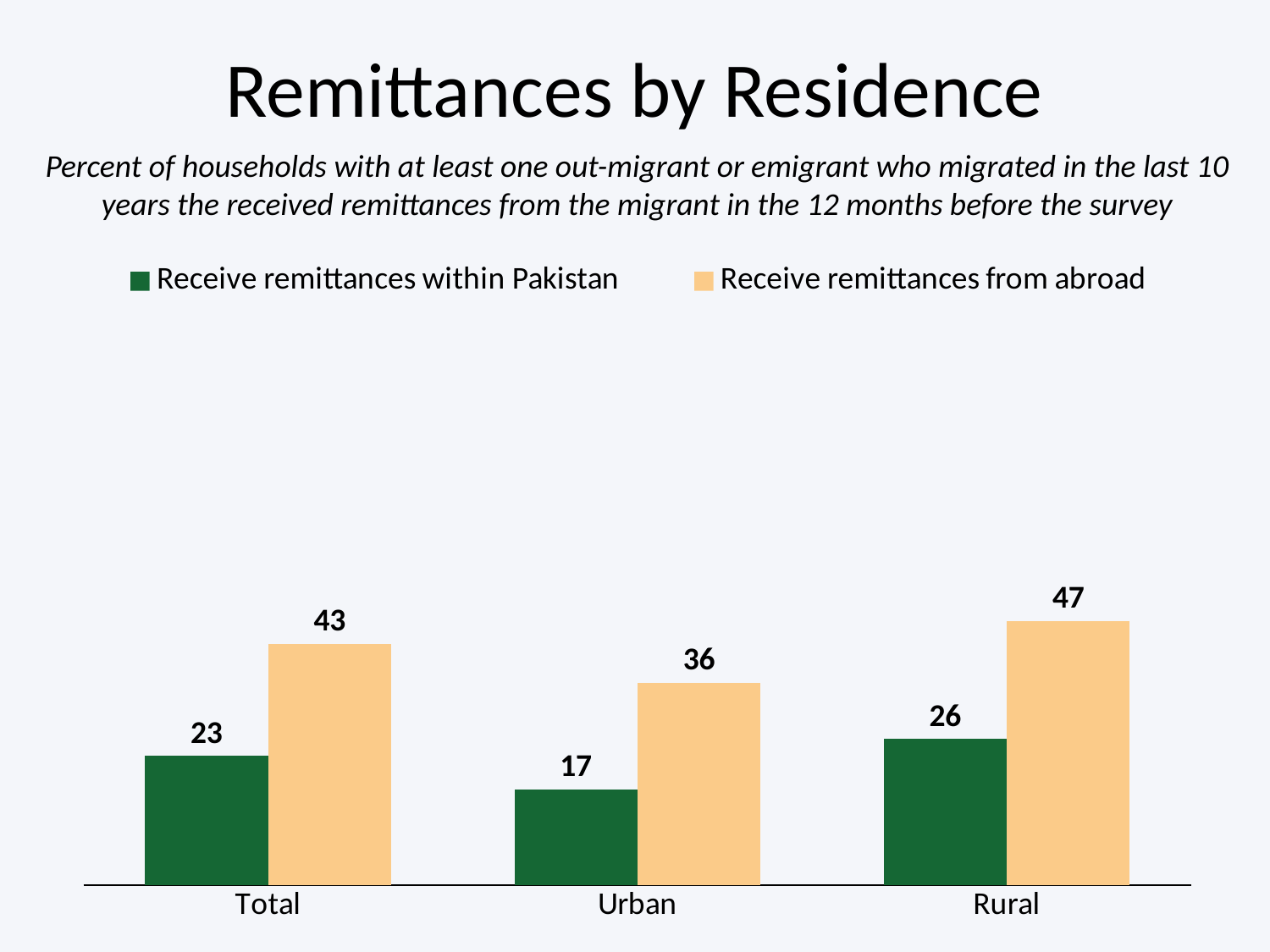

# Remittances by Residence
Percent of households with at least one out-migrant or emigrant who migrated in the last 10 years the received remittances from the migrant in the 12 months before the survey

### Chart

| Category | Receive remittances within Pakistan | Receive remittances from abroad |
|---|---|---|
| Total | 23.0 | 43.0 |
| Urban | 17.0 | 36.0 |
| Rural | 26.0 | 47.0 |